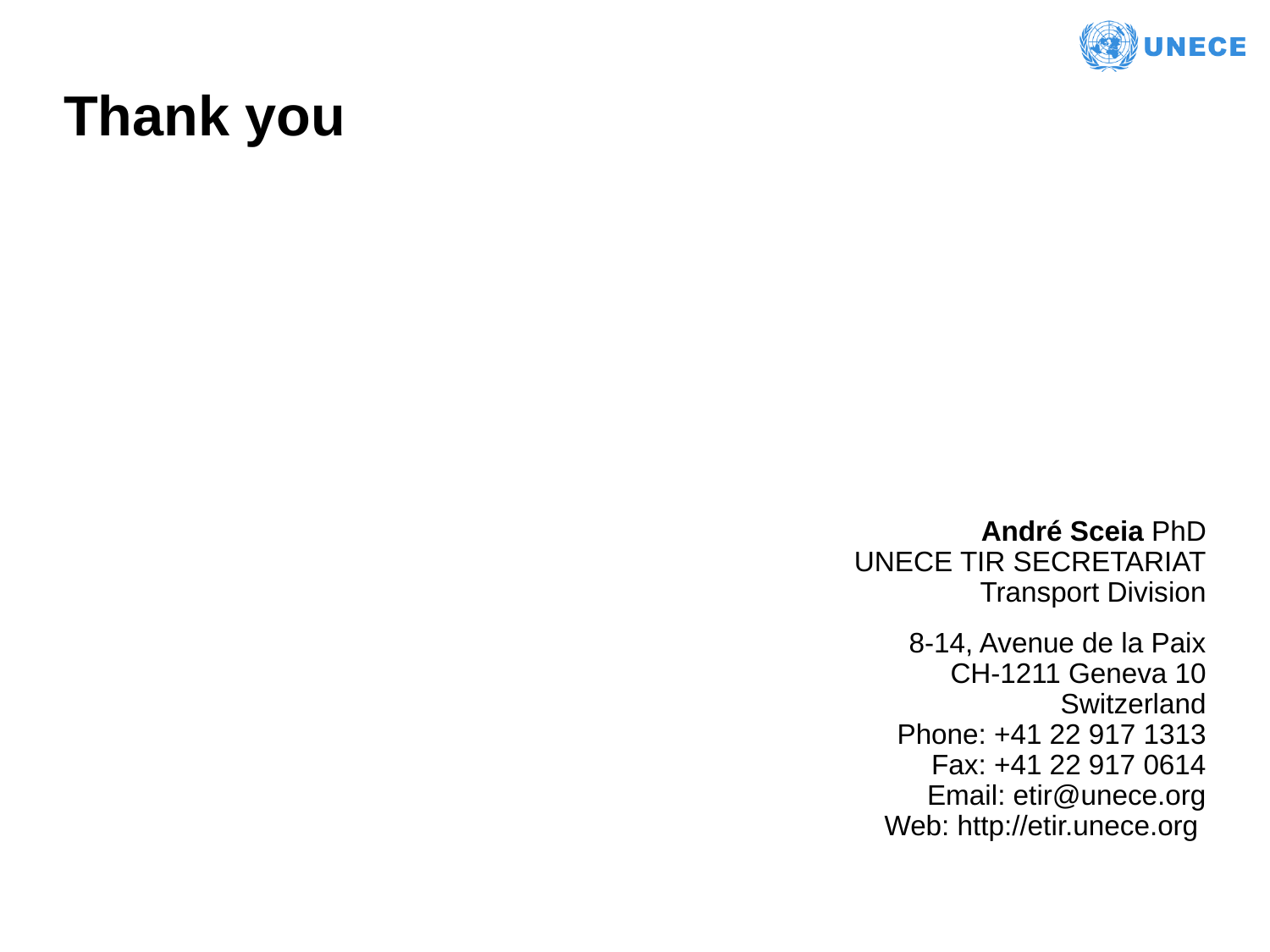

# Thank you

André Sceia PhD
UNECE TIR SECRETARIAT
Transport Division
8-14, Avenue de la Paix
CH-1211 Geneva 10
Switzerland
Phone: +41 22 917 1313
Fax: +41 22 917 0614
Email: etir@unece.org
Web: http://etir.unece.org